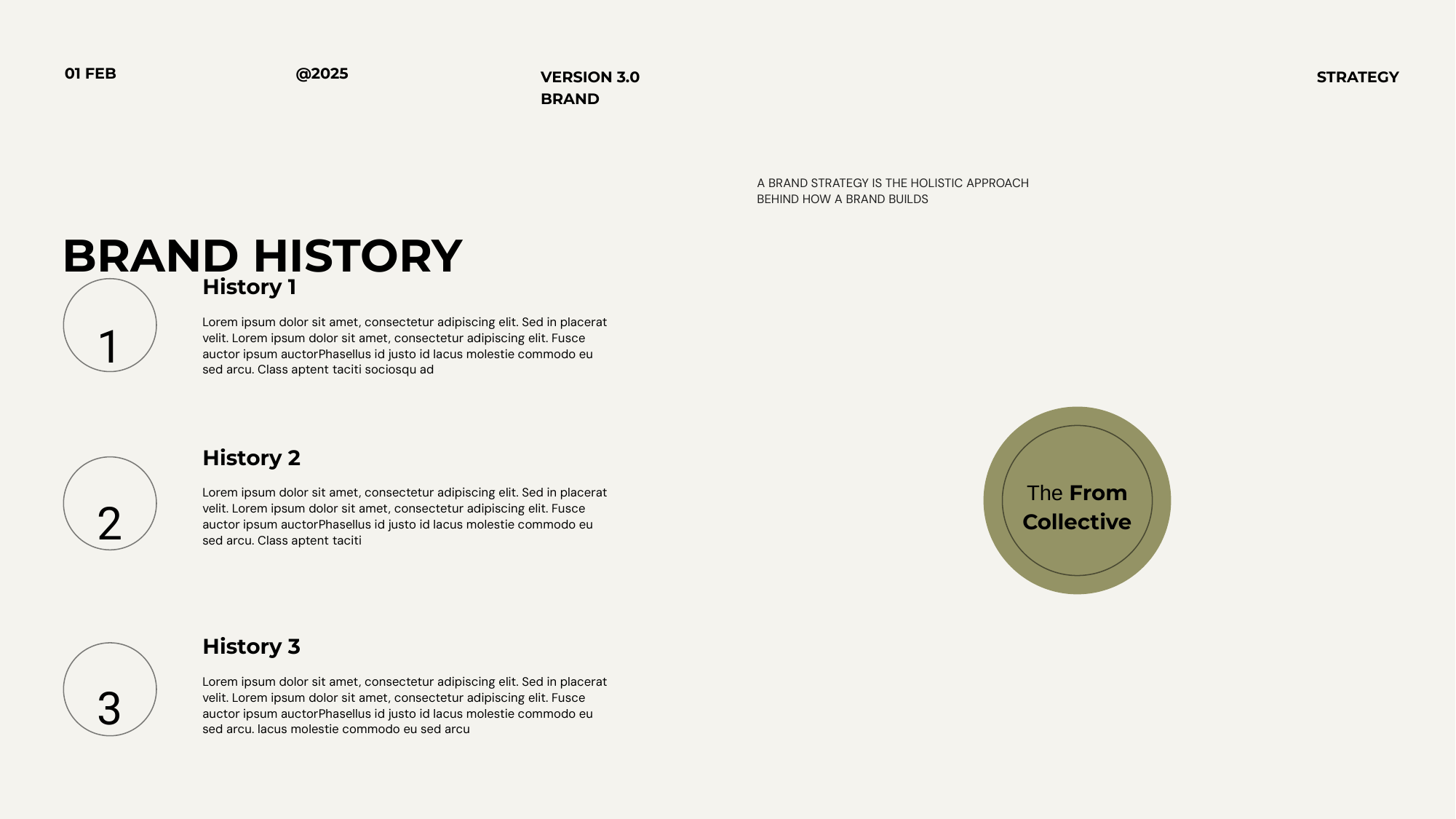

01 FEB
@2025
VERSION 3.0
BRAND
STRATEGY
BRAND HISTORY
A BRAND STRATEGY IS THE HOLISTIC APPROACH
BEHIND HOW A BRAND BUILDS

History 1

1
Lorem ipsum dolor sit amet, consectetur adipiscing elit. Sed in placerat velit. Lorem ipsum dolor sit amet, consectetur adipiscing elit. Fusce auctor ipsum auctorPhasellus id justo id lacus molestie commodo eu sed arcu. Class aptent taciti sociosqu ad

History 2

2
The From Collective
Lorem ipsum dolor sit amet, consectetur adipiscing elit. Sed in placerat velit. Lorem ipsum dolor sit amet, consectetur adipiscing elit. Fusce auctor ipsum auctorPhasellus id justo id lacus molestie commodo eu sed arcu. Class aptent taciti

History 3

3
Lorem ipsum dolor sit amet, consectetur adipiscing elit. Sed in placerat velit. Lorem ipsum dolor sit amet, consectetur adipiscing elit. Fusce auctor ipsum auctorPhasellus id justo id lacus molestie commodo eu sed arcu. lacus molestie commodo eu sed arcu